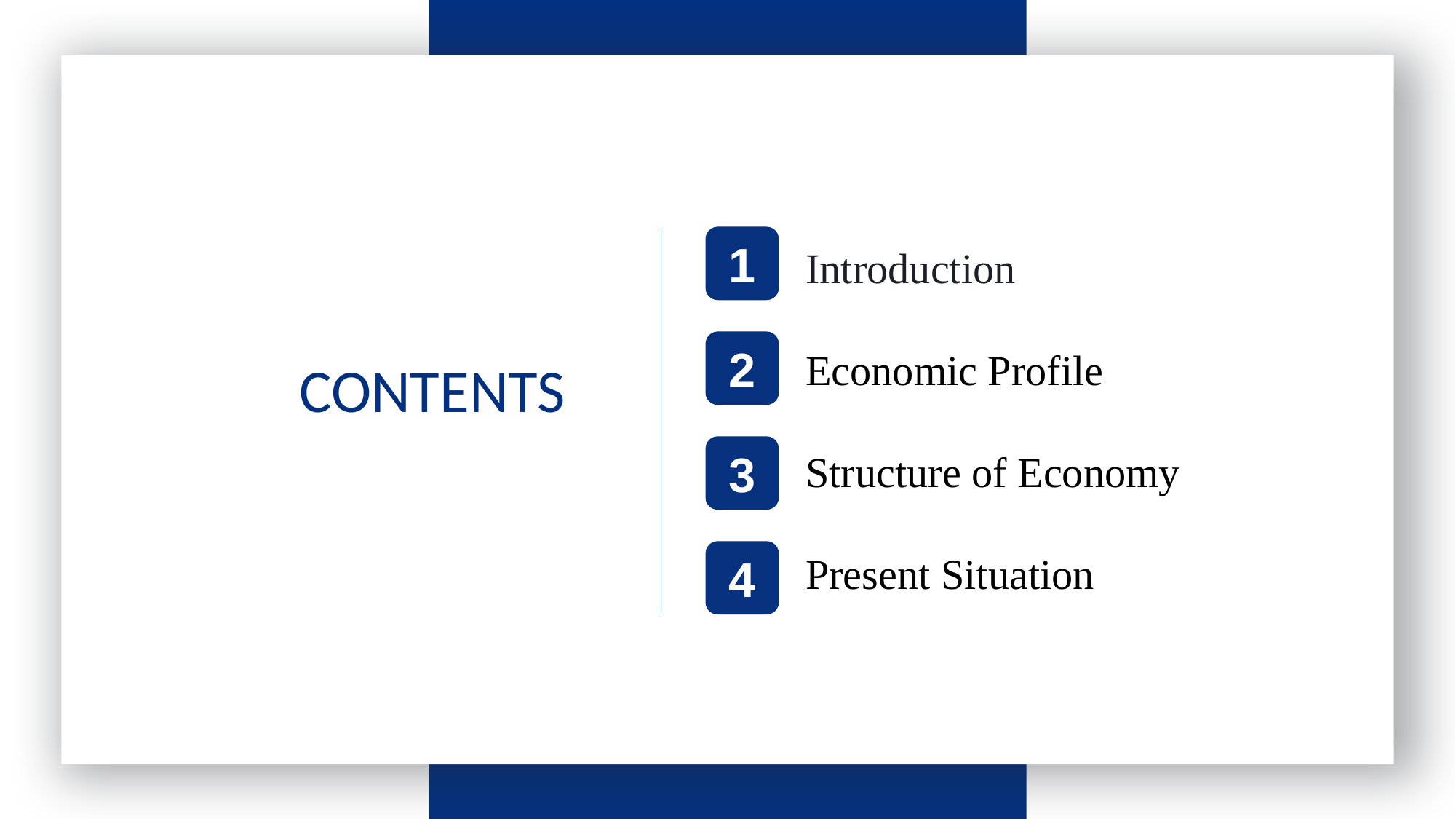

1
Introduction

Economic Profile

Structure of Economy

Present Situation

2
CONTENTS

3
4